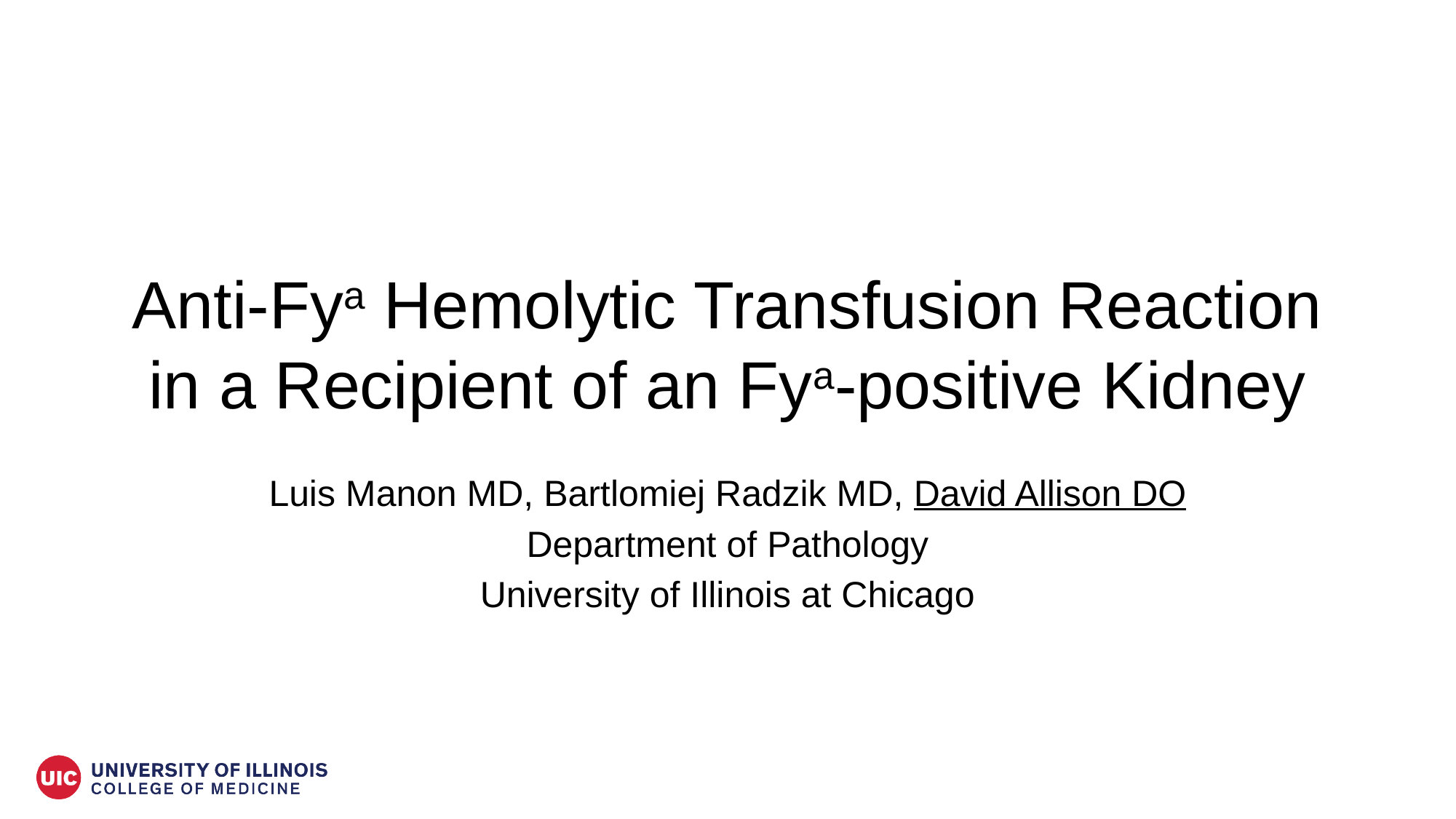

# Anti-Fya Hemolytic Transfusion Reaction in a Recipient of an Fya-positive Kidney
Luis Manon MD, Bartlomiej Radzik MD, David Allison DO
Department of Pathology
University of Illinois at Chicago